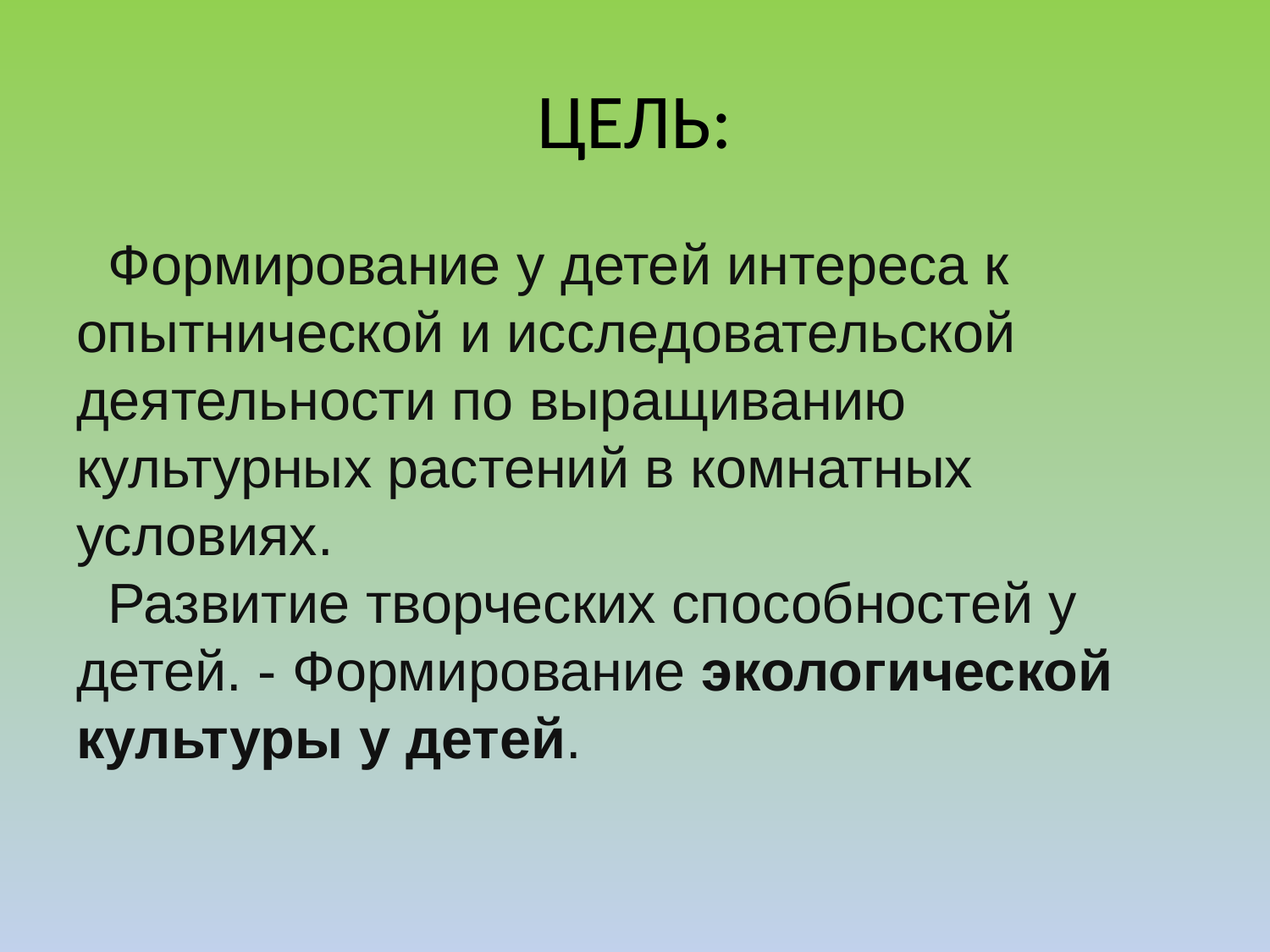

# ЦЕЛЬ:
Формирование у детей интереса к опытнической и исследовательской деятельности по выращиванию культурных растений в комнатных условиях.
Развитие творческих способностей у детей. - Формирование экологической культуры у детей.